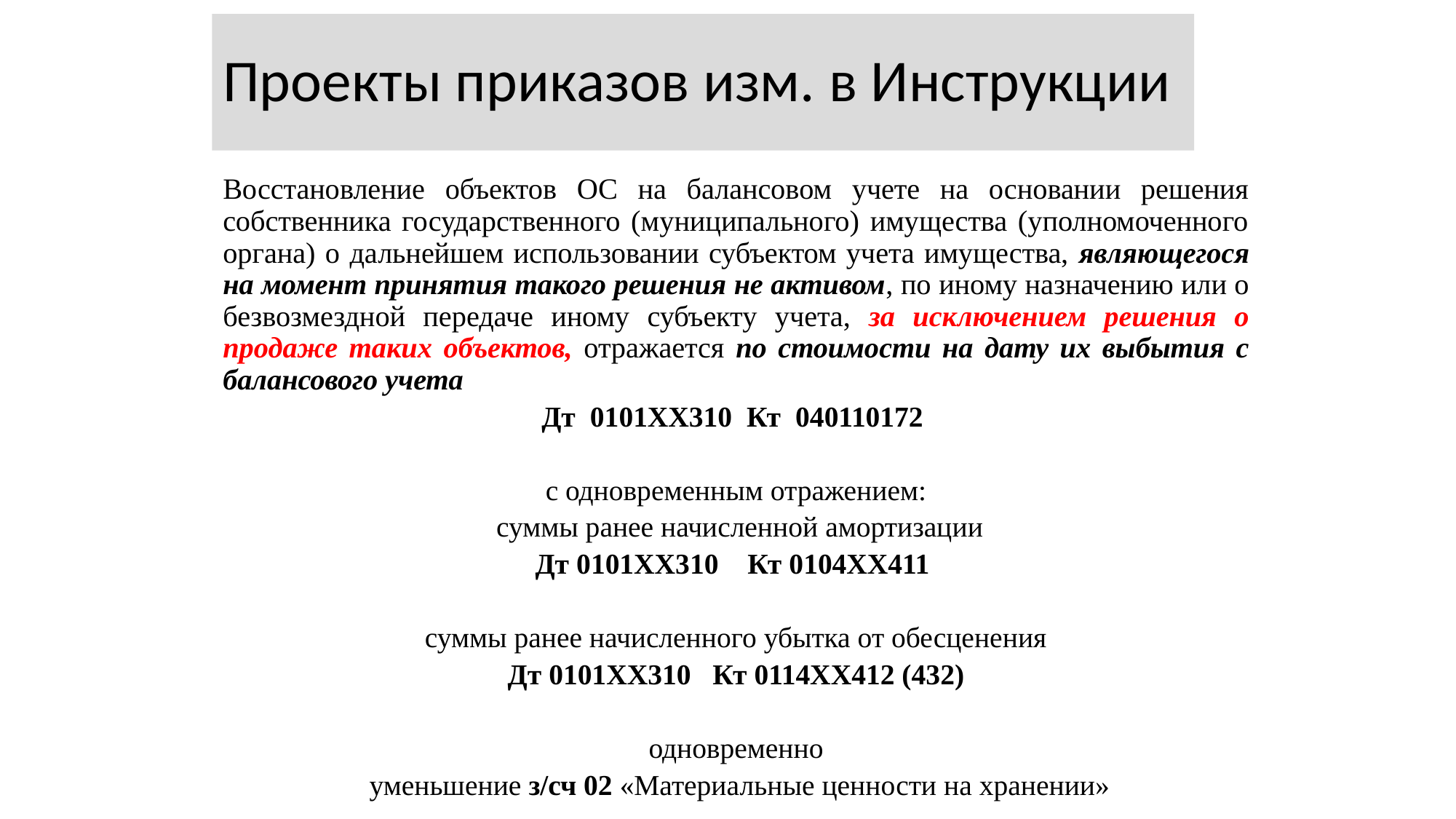

# Проекты приказов изм. в Инструкции
Восстановление объектов ОС на балансовом учете на основании решения собственника государственного (муниципального) имущества (уполномоченного органа) о дальнейшем использовании субъектом учета имущества, являющегося на момент принятия такого решения не активом, по иному назначению или о безвозмездной передаче иному субъекту учета, за исключением решения о продаже таких объектов, отражается по стоимости на дату их выбытия с балансового учета
Дт  0101ХХ310  Кт  040110172

с одновременным отражением:
 суммы ранее начисленной амортизации
Дт 0101ХХ310    Кт 0104ХХ411

суммы ранее начисленного убытка от обесценения
Дт 0101ХХ310   Кт 0114ХХ412 (432)

одновременно
 уменьшение з/сч 02 «Материальные ценности на хранении»